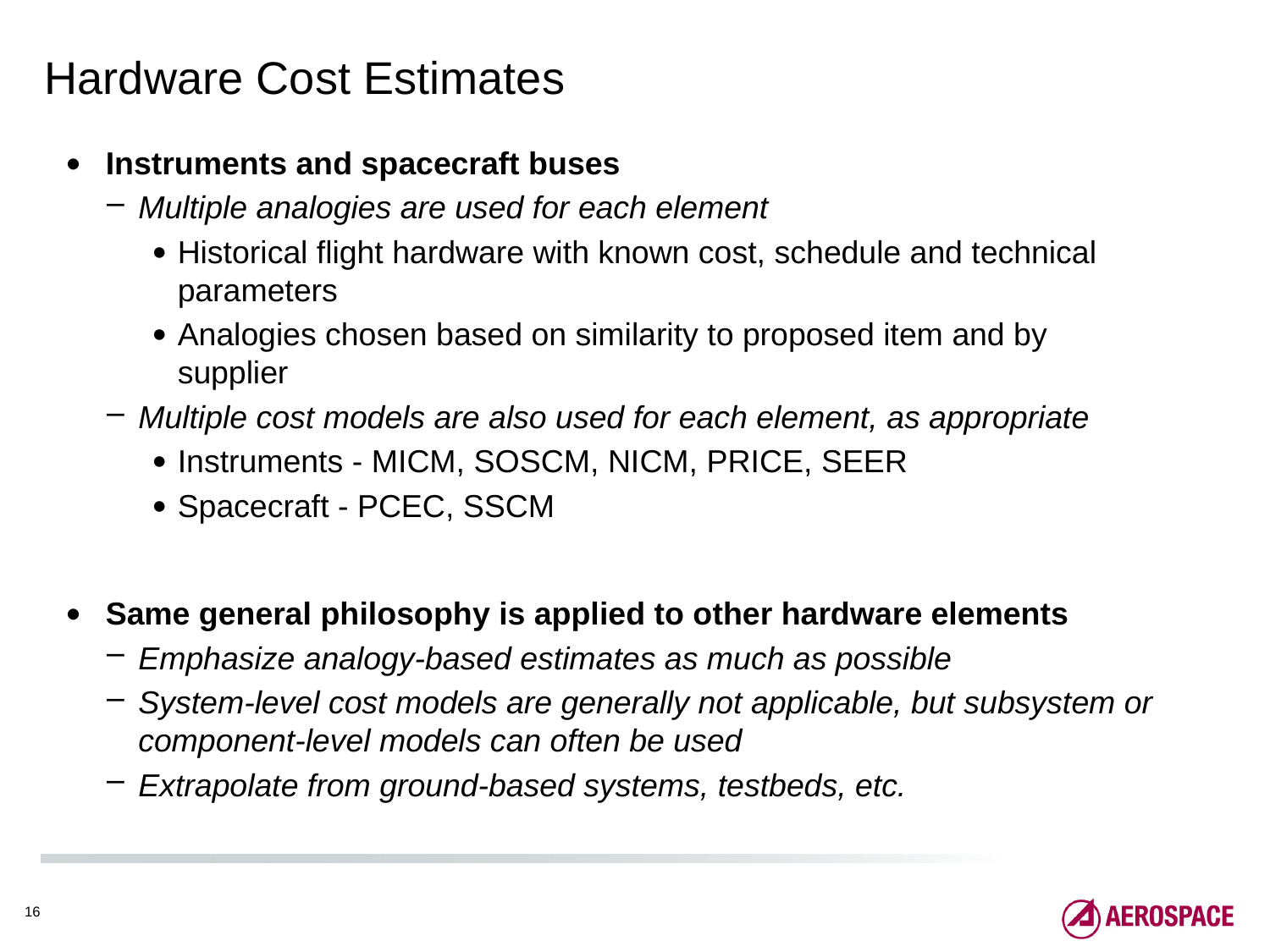

# Hardware Cost Estimates
Instruments and spacecraft buses
Multiple analogies are used for each element
Historical flight hardware with known cost, schedule and technical parameters
Analogies chosen based on similarity to proposed item and by supplier
Multiple cost models are also used for each element, as appropriate
Instruments - MICM, SOSCM, NICM, PRICE, SEER
Spacecraft - PCEC, SSCM

Same general philosophy is applied to other hardware elements
Emphasize analogy-based estimates as much as possible
System-level cost models are generally not applicable, but subsystem or component-level models can often be used
Extrapolate from ground-based systems, testbeds, etc.